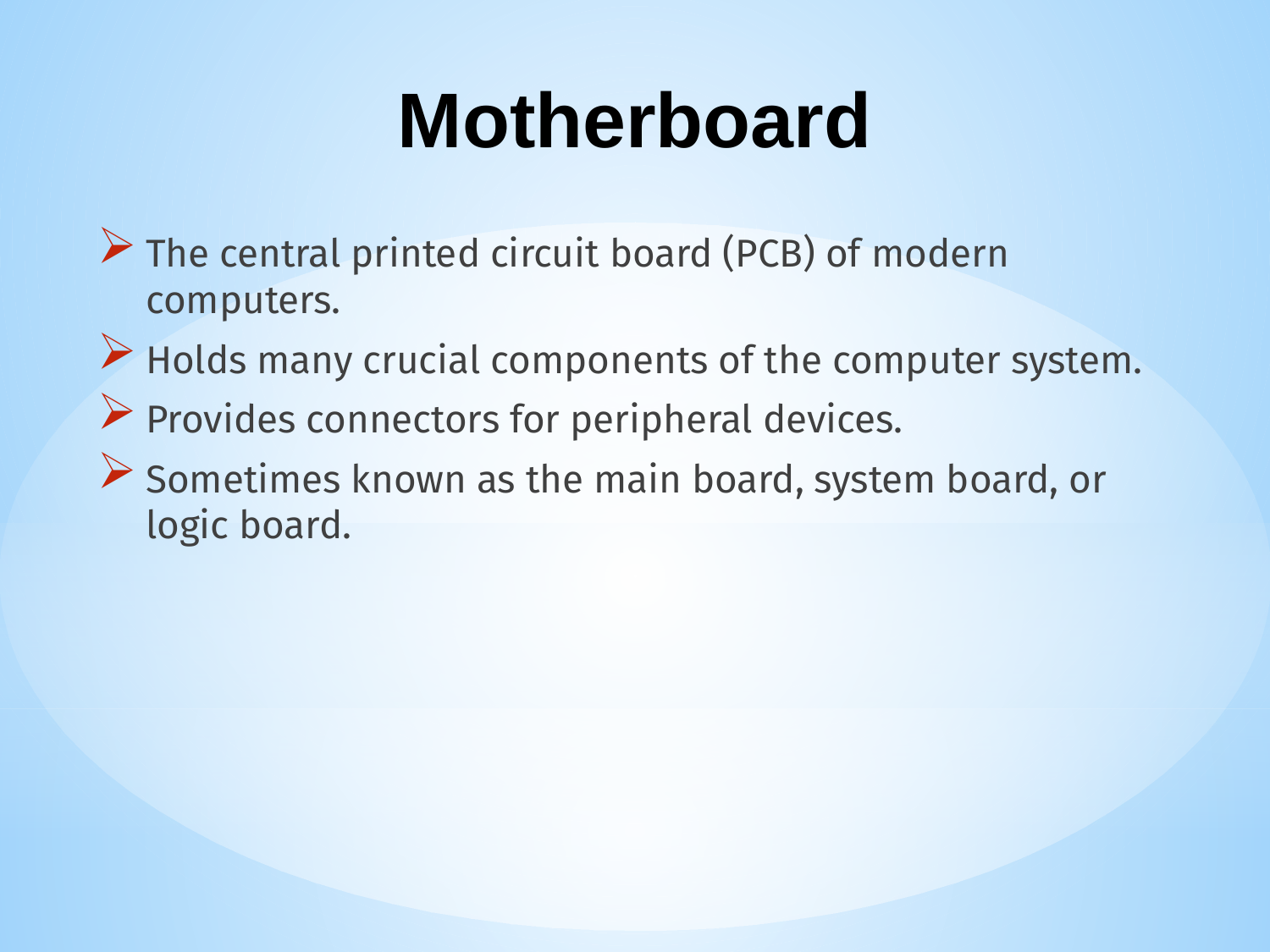

# Motherboard
The central printed circuit board (PCB) of modern computers.
Holds many crucial components of the computer system.
Provides connectors for peripheral devices.
Sometimes known as the main board, system board, or logic board.